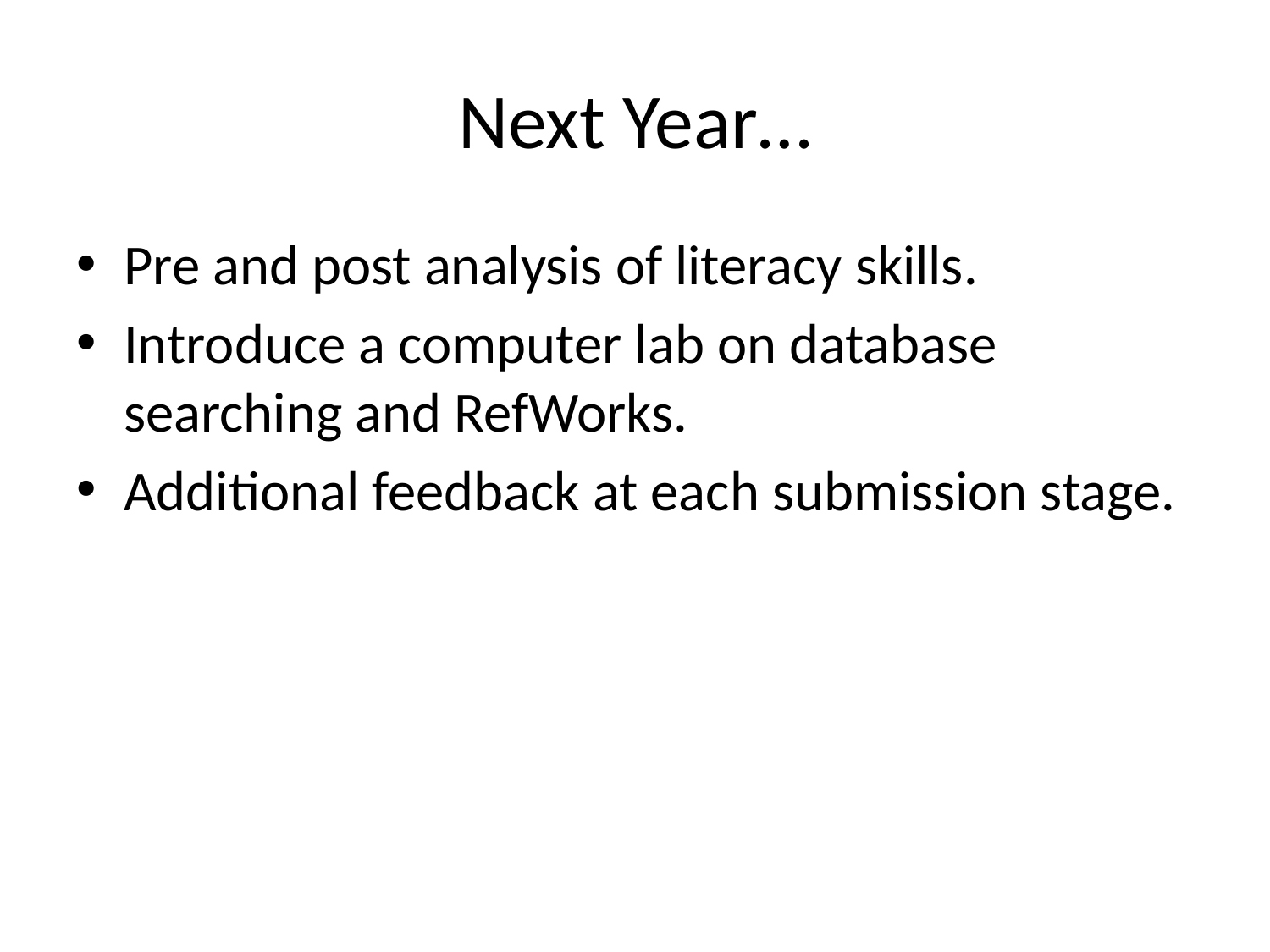

# Next Year…
Pre and post analysis of literacy skills.
Introduce a computer lab on database searching and RefWorks.
Additional feedback at each submission stage.